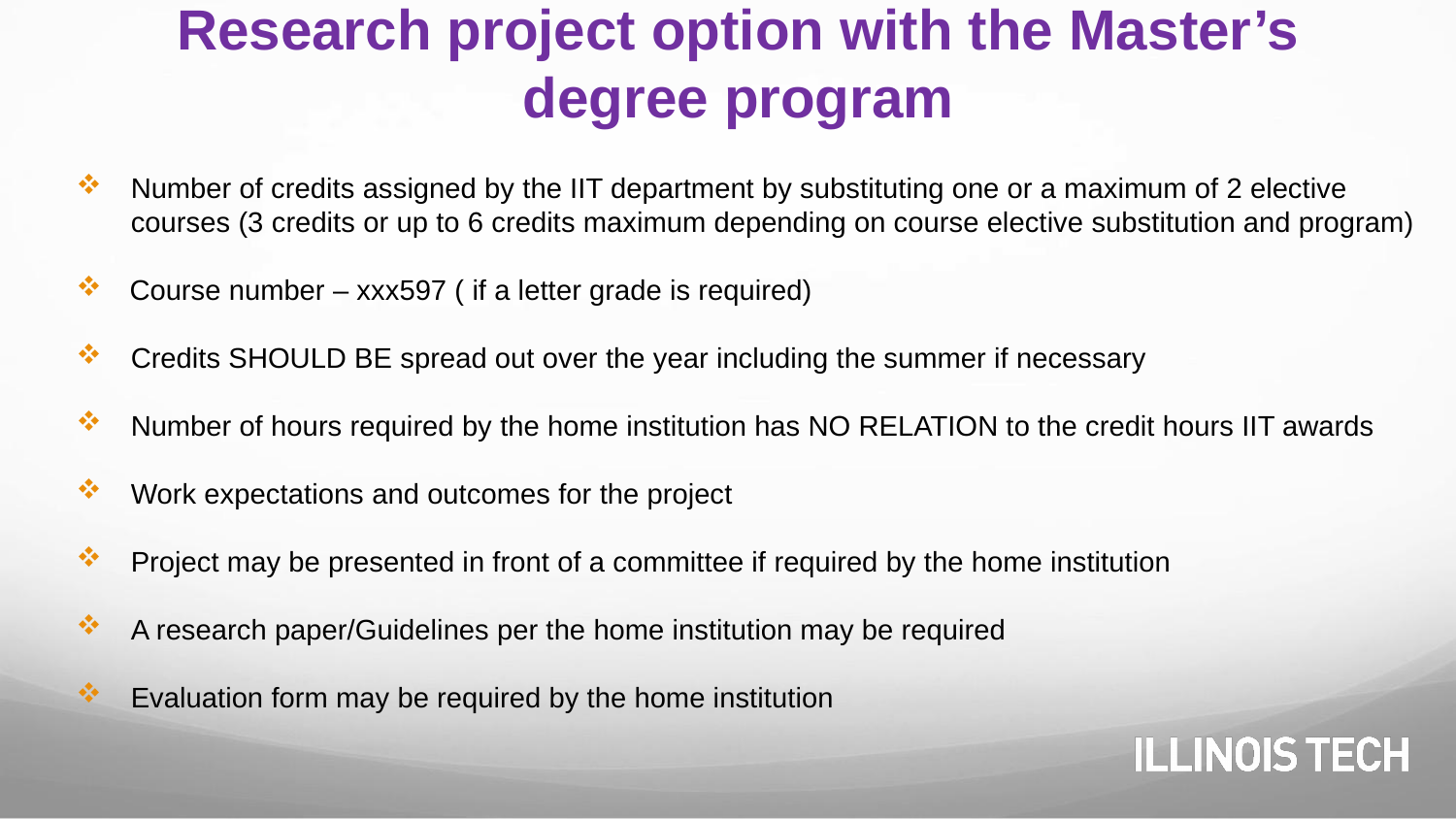

# Research project option with the Master’s degree program
Number of credits assigned by the IIT department by substituting one or a maximum of 2 elective courses (3 credits or up to 6 credits maximum depending on course elective substitution and program)

 Course number – xxx597 ( if a letter grade is required)

Credits SHOULD BE spread out over the year including the summer if necessary

Number of hours required by the home institution has NO RELATION to the credit hours IIT awards

Work expectations and outcomes for the project

Project may be presented in front of a committee if required by the home institution

A research paper/Guidelines per the home institution may be required

Evaluation form may be required by the home institution